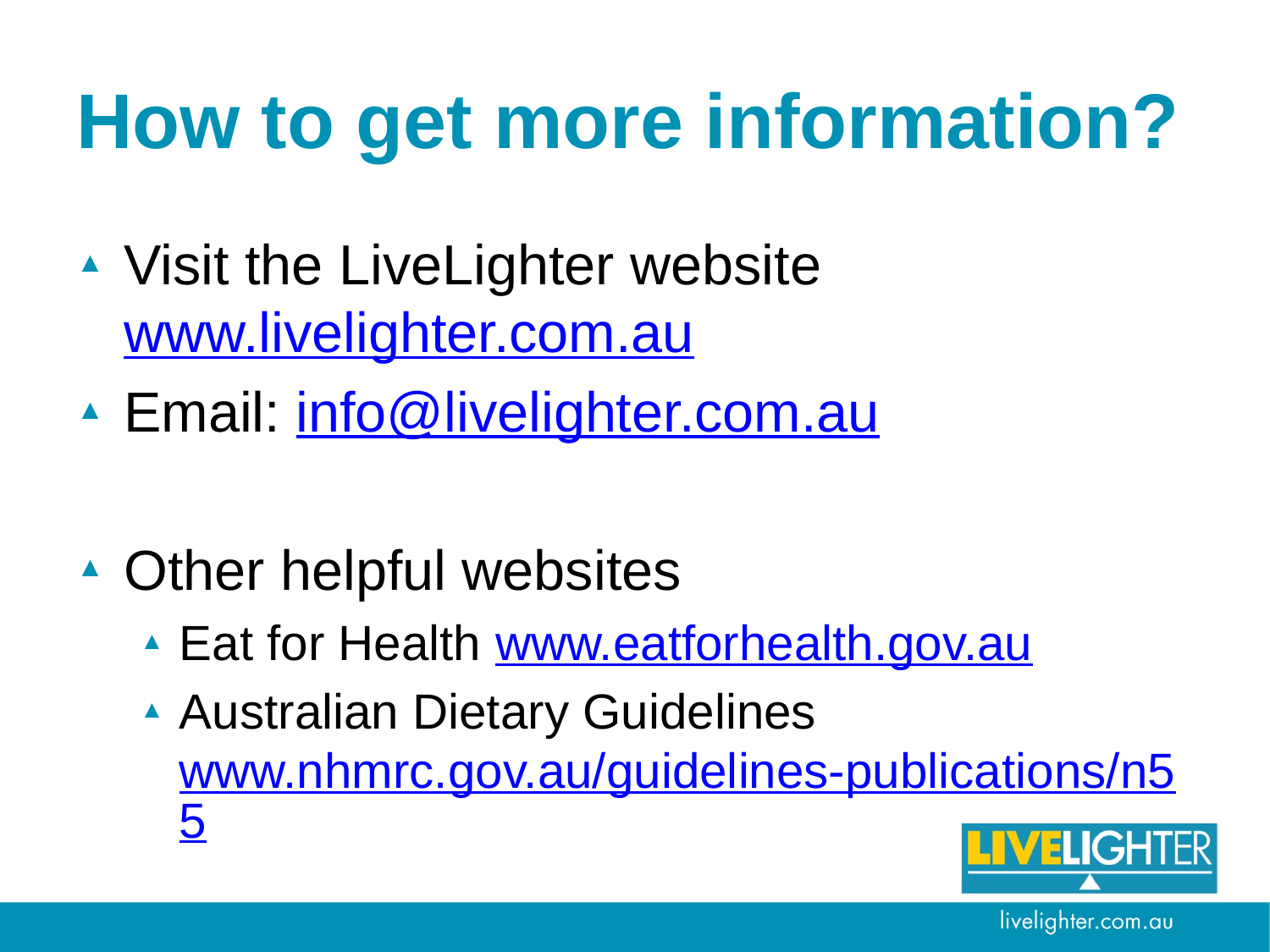

# How to get more information?
Visit the LiveLighter website www.livelighter.com.au
Email: info@livelighter.com.au

Other helpful websites
Eat for Health www.eatforhealth.gov.au
Australian Dietary Guidelines www.nhmrc.gov.au/guidelines-publications/n55